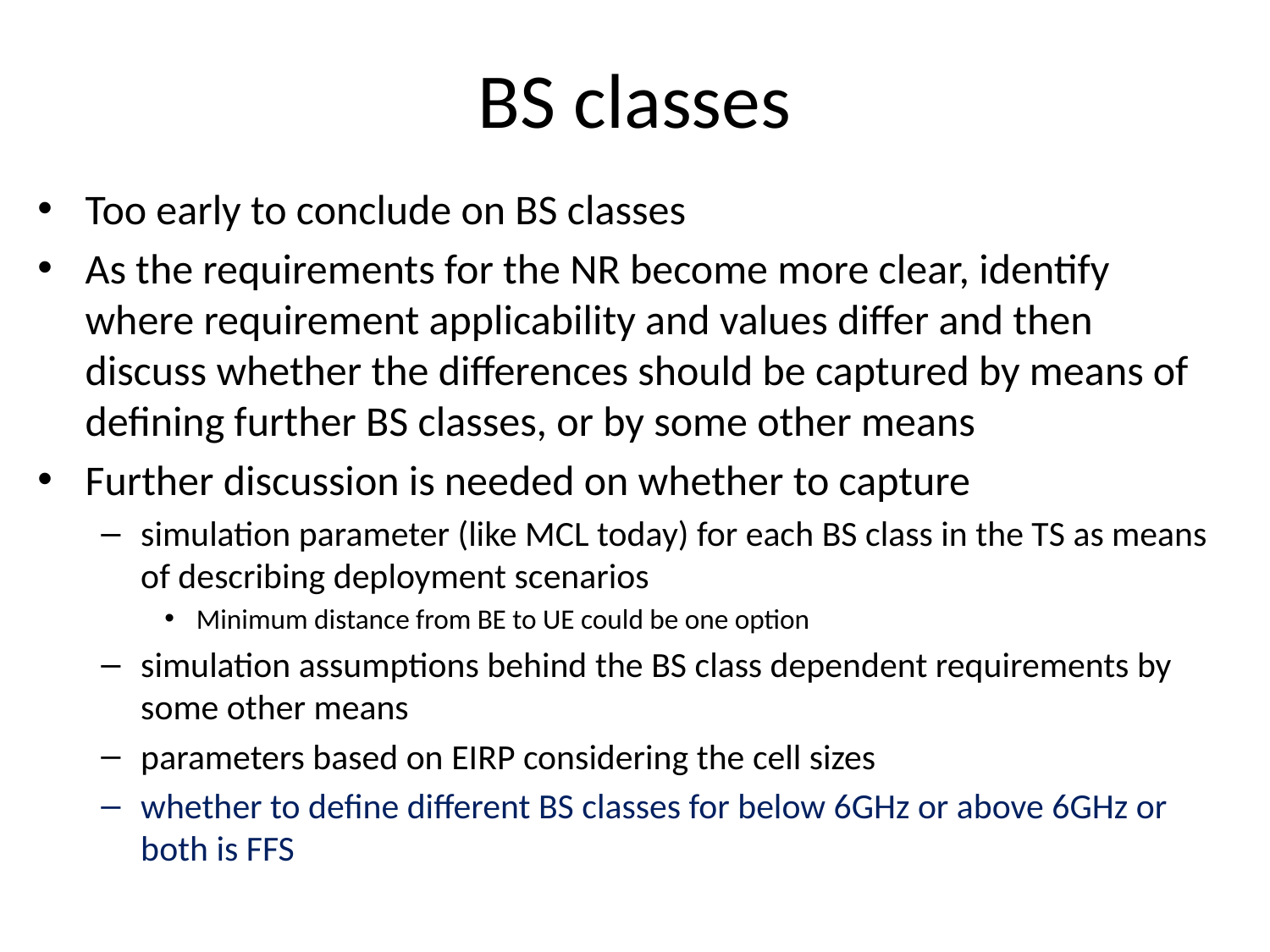

# BS classes
Too early to conclude on BS classes
As the requirements for the NR become more clear, identify where requirement applicability and values differ and then discuss whether the differences should be captured by means of defining further BS classes, or by some other means
Further discussion is needed on whether to capture
simulation parameter (like MCL today) for each BS class in the TS as means of describing deployment scenarios
Minimum distance from BE to UE could be one option
simulation assumptions behind the BS class dependent requirements by some other means
parameters based on EIRP considering the cell sizes
whether to define different BS classes for below 6GHz or above 6GHz or both is FFS